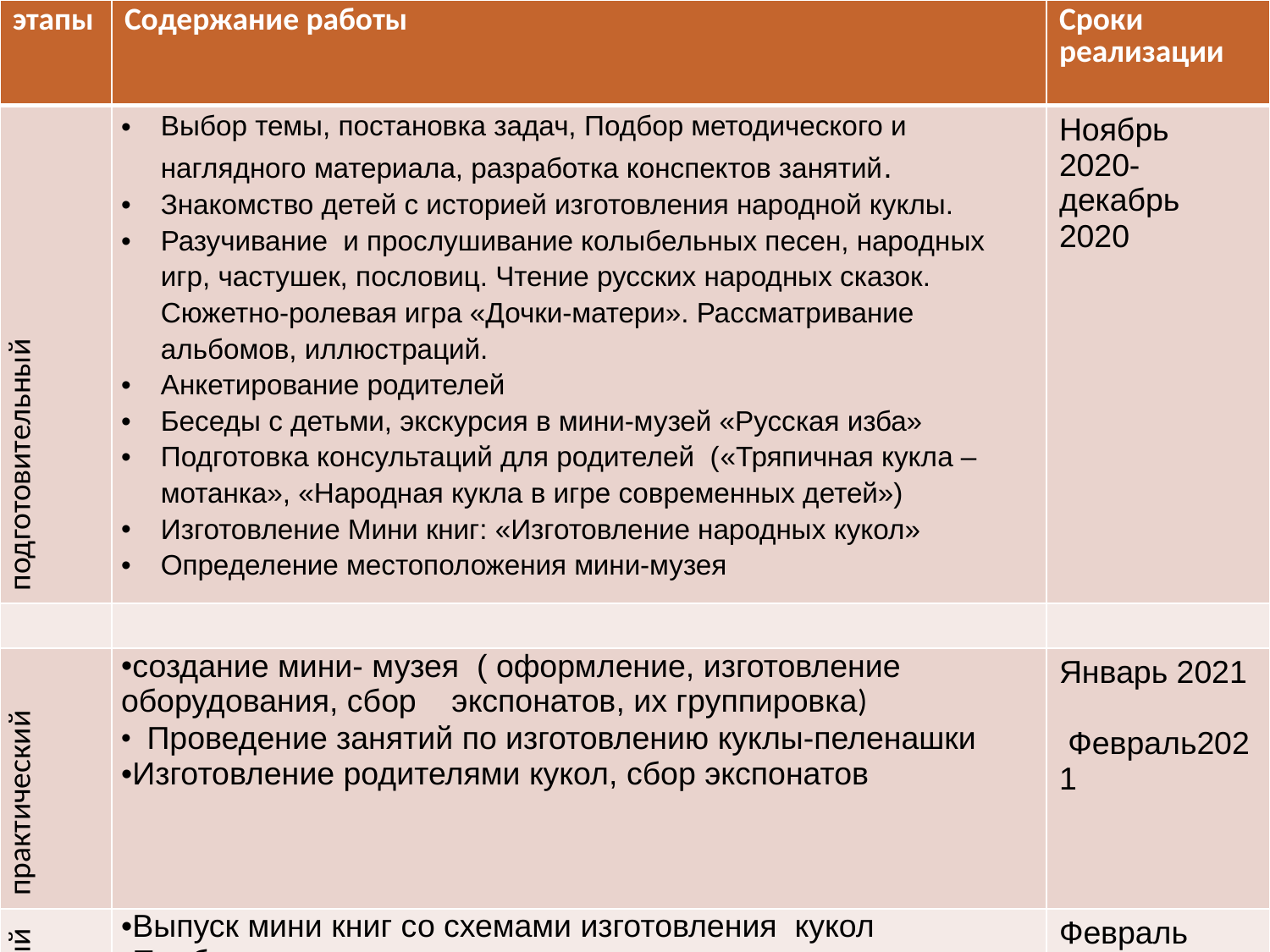

| этапы | Содержание работы | Сроки реализации |
| --- | --- | --- |
| подготовительный | Выбор темы, постановка задач, Подбор методического и наглядного материала, разработка конспектов занятий. Знакомство детей с историей изготовления народной куклы. Разучивание и прослушивание колыбельных песен, народных игр, частушек, пословиц. Чтение русских народных сказок. Сюжетно-ролевая игра «Дочки-матери». Рассматривание альбомов, иллюстраций. Анкетирование родителей Беседы с детьми, экскурсия в мини-музей «Русская изба» Подготовка консультаций для родителей («Тряпичная кукла – мотанка», «Народная кукла в игре современных детей») Изготовление Мини книг: «Изготовление народных кукол» Определение местоположения мини-музея | Ноябрь 2020-декабрь 2020 |
|  |  |  |
| практический | создание мини- музея ( оформление, изготовление оборудования, сбор экспонатов, их группировка) Проведение занятий по изготовлению куклы-пеленашки Изготовление родителями кукол, сбор экспонатов | Январь 2021    Февраль2021 |
| заключительный | Выпуск мини книг со схемами изготовления кукол Подборка дидактического и методического материала по теме. Представление мультимедийной презентации на педагогическом совете коллектива МБДОУ. | Февраль 2021 |